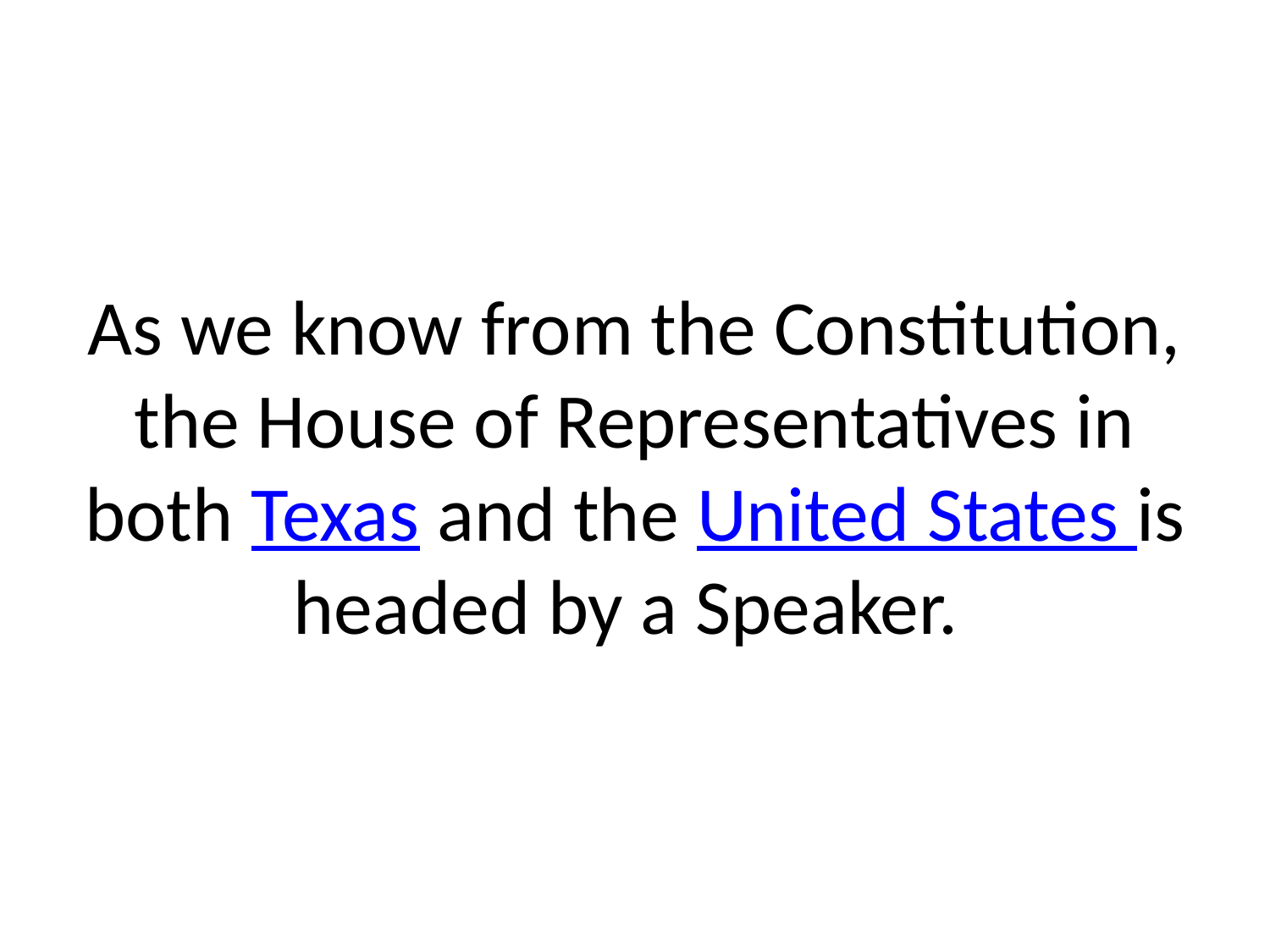

# As we know from the Constitution, the House of Representatives in both Texas and the United States is headed by a Speaker.